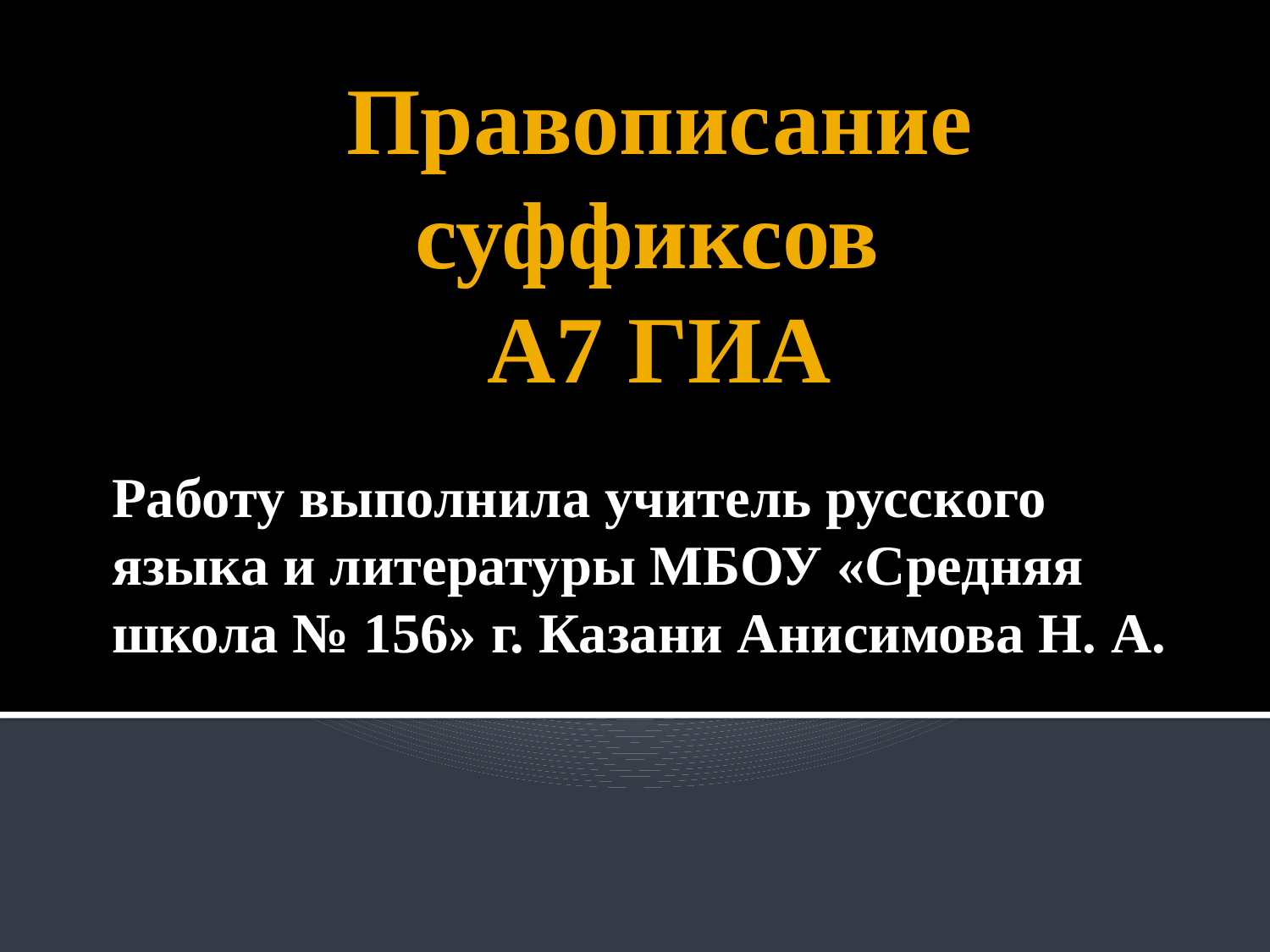

# Правописание суффиксов А7 ГИА
Работу выполнила учитель русского языка и литературы МБОУ «Средняя школа № 156» г. Казани Анисимова Н. А.